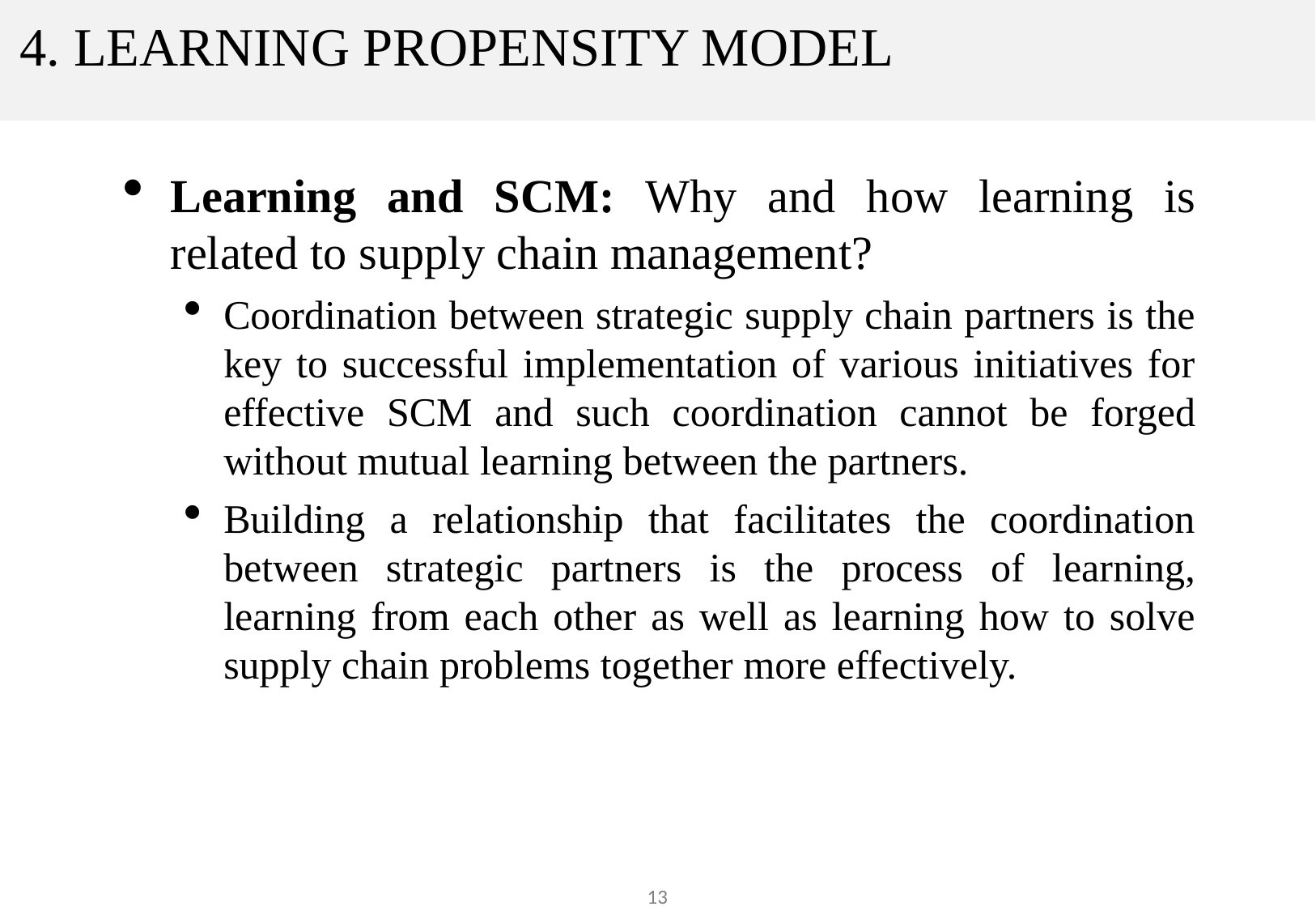

# 4. LEARNING PROPENSITY MODEL
Learning and SCM: Why and how learning is related to supply chain management?
Coordination between strategic supply chain partners is the key to successful implementation of various initiatives for effective SCM and such coordination cannot be forged without mutual learning between the partners.
Building a relationship that facilitates the coordination between strategic partners is the process of learning, learning from each other as well as learning how to solve supply chain problems together more effectively.